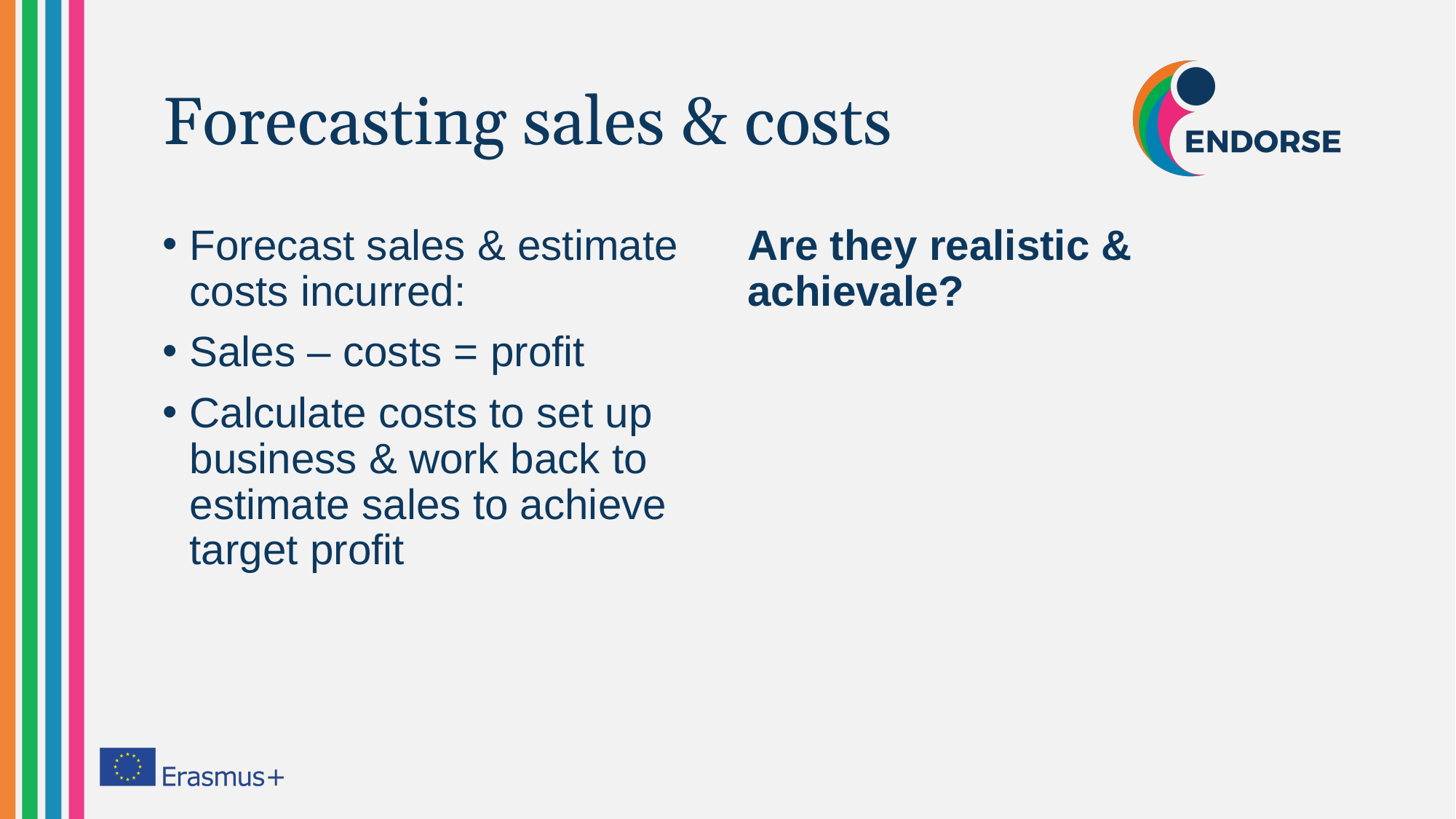

# Forecasting sales & costs
Forecast sales & estimate costs incurred:
Sales – costs = profit
Calculate costs to set up business & work back to estimate sales to achieve target profit
Are they realistic & achievale?